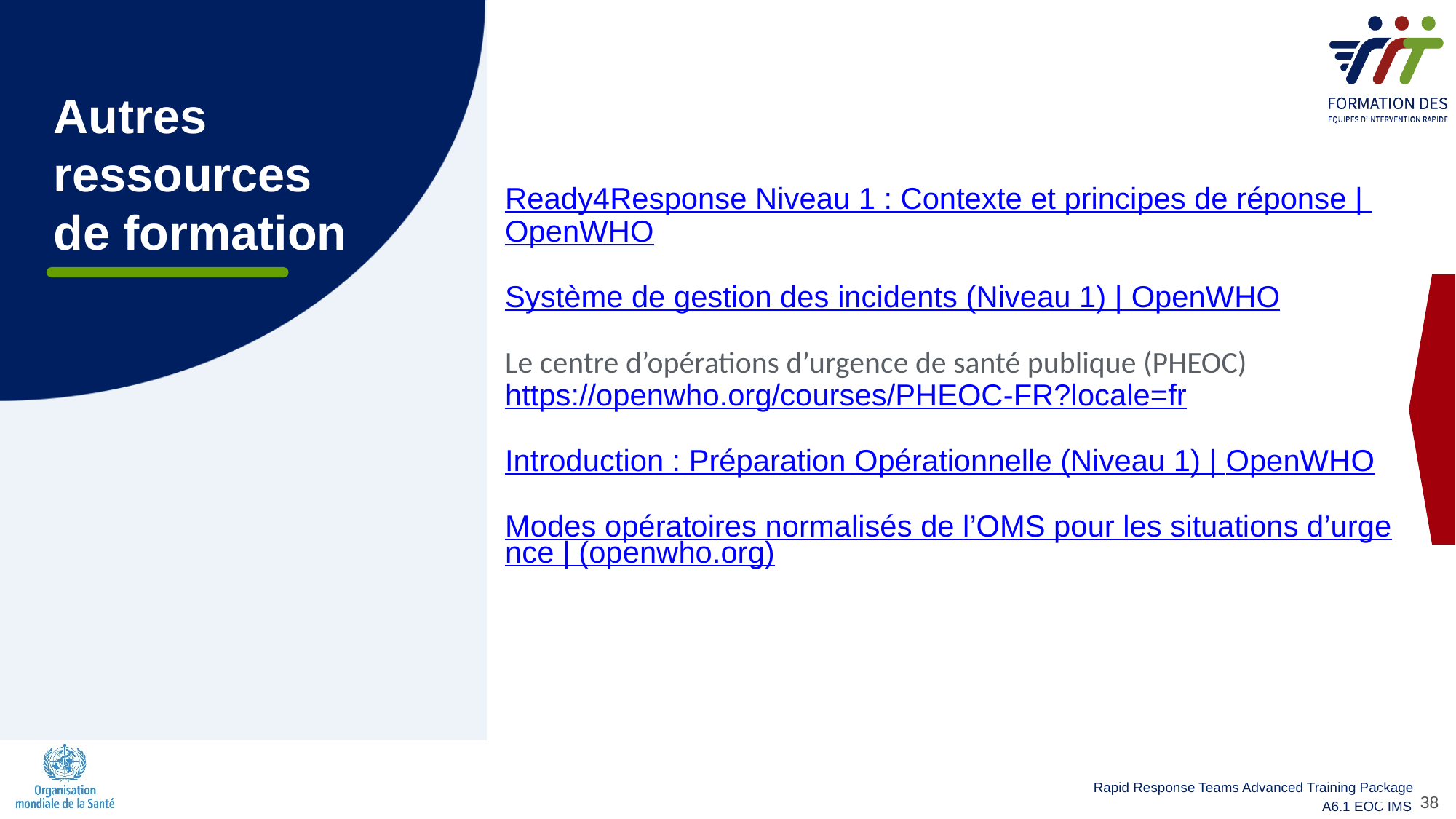

Ready4Response Niveau 1 : Contexte et principes de réponse | OpenWHO

Système de gestion des incidents (Niveau 1) | OpenWHO

Le centre d’opérations d’urgence de santé publique (PHEOC)
https://openwho.org/courses/PHEOC-FR?locale=fr

Introduction : Préparation Opérationnelle (Niveau 1) | OpenWHO

Modes opératoires normalisés de l’OMS pour les situations d’urgence | (openwho.org)
38